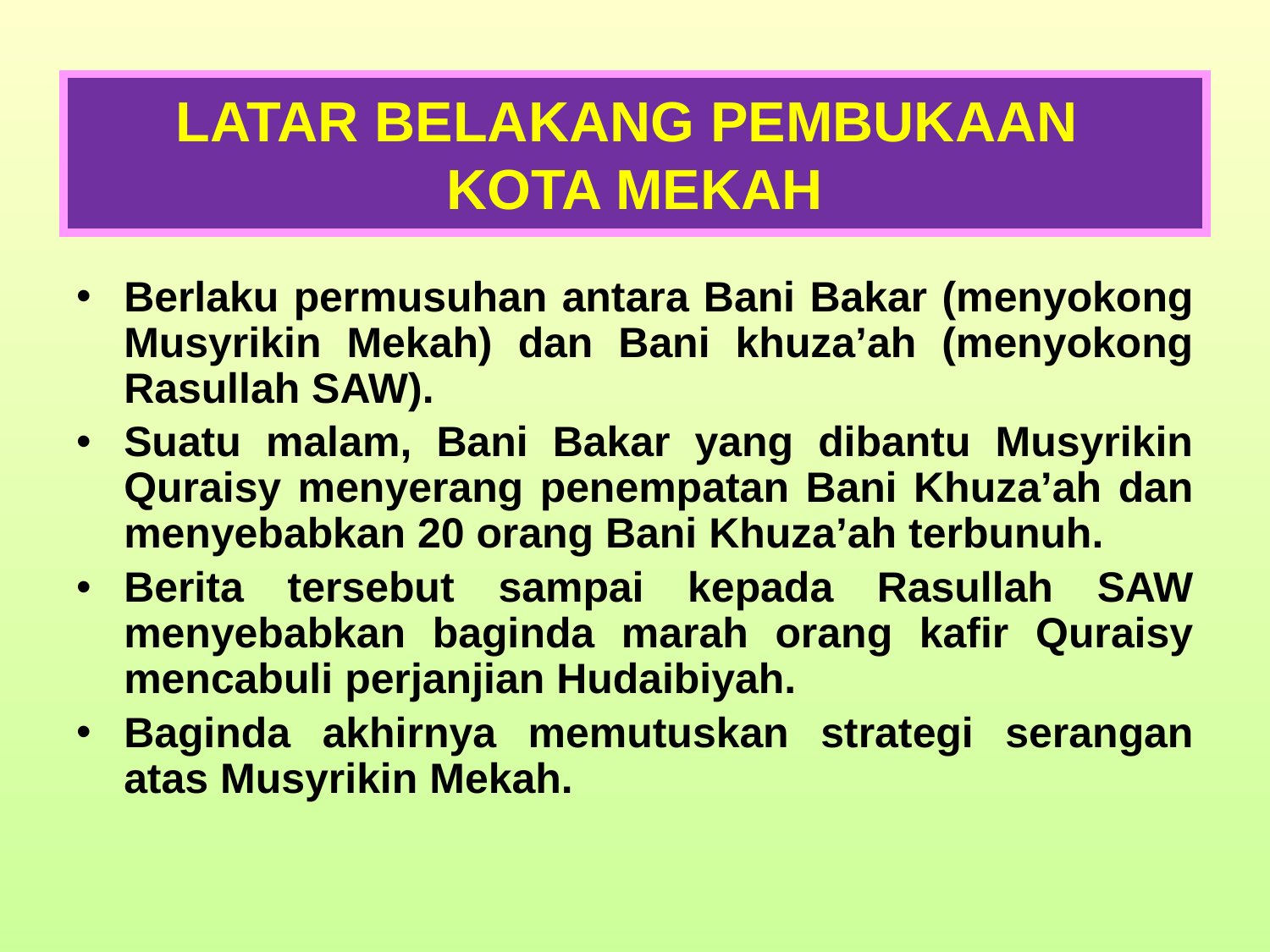

LATAR BELAKANG PEMBUKAAN
KOTA MEKAH

Berlaku permusuhan antara Bani Bakar (menyokong Musyrikin Mekah) dan Bani khuza’ah (menyokong Rasullah SAW).
Suatu malam, Bani Bakar yang dibantu Musyrikin Quraisy menyerang penempatan Bani Khuza’ah dan menyebabkan 20 orang Bani Khuza’ah terbunuh.
Berita tersebut sampai kepada Rasullah SAW menyebabkan baginda marah orang kafir Quraisy mencabuli perjanjian Hudaibiyah.
Baginda akhirnya memutuskan strategi serangan atas Musyrikin Mekah.